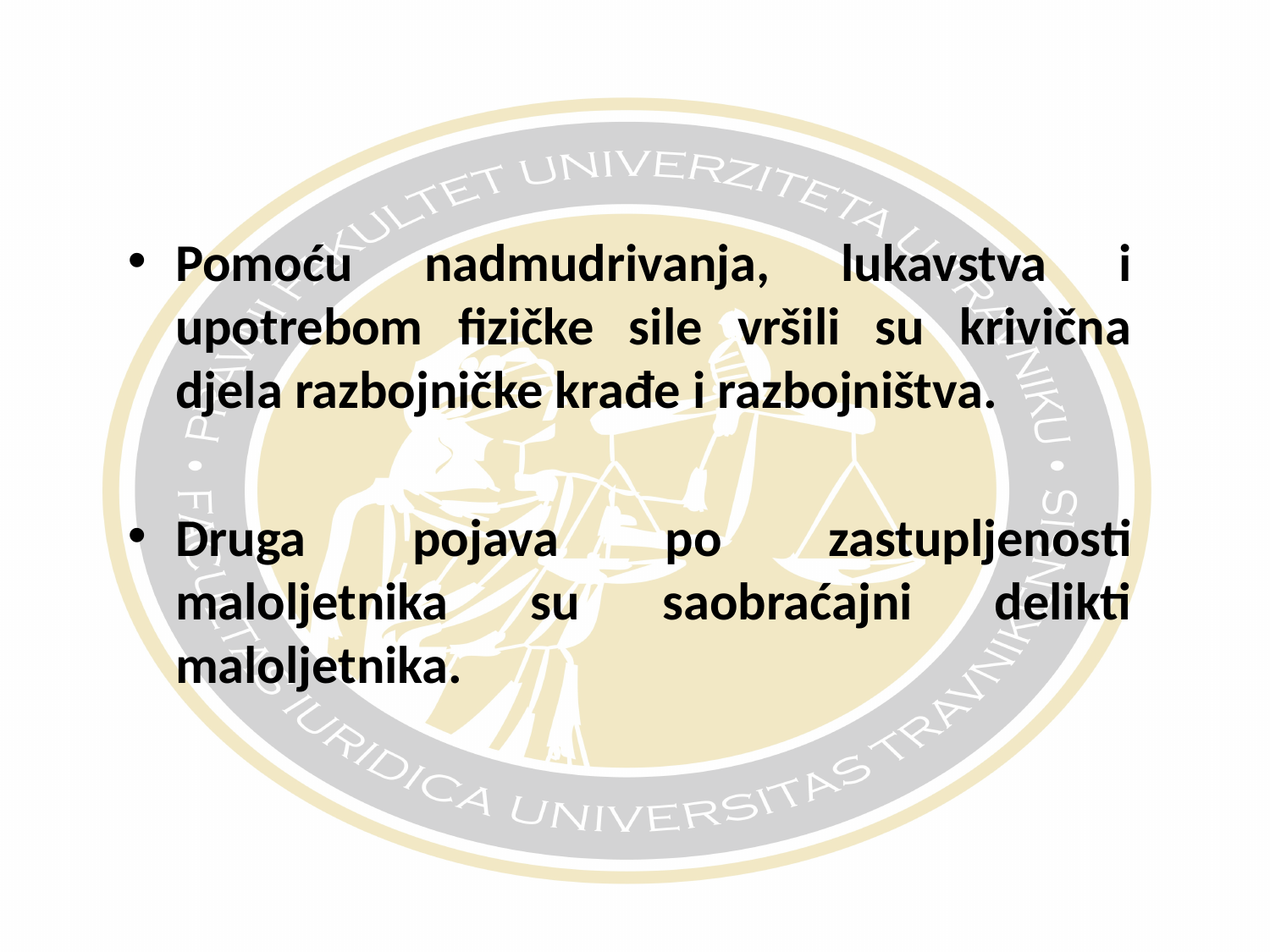

#
Pomoću nadmudrivanja, lukavstva i upotrebom fizičke sile vršili su krivična djela razbojničke krađe i razbojništva.

Druga pojava po zastupljenosti maloljetnika su saobraćajni delikti maloljetnika.